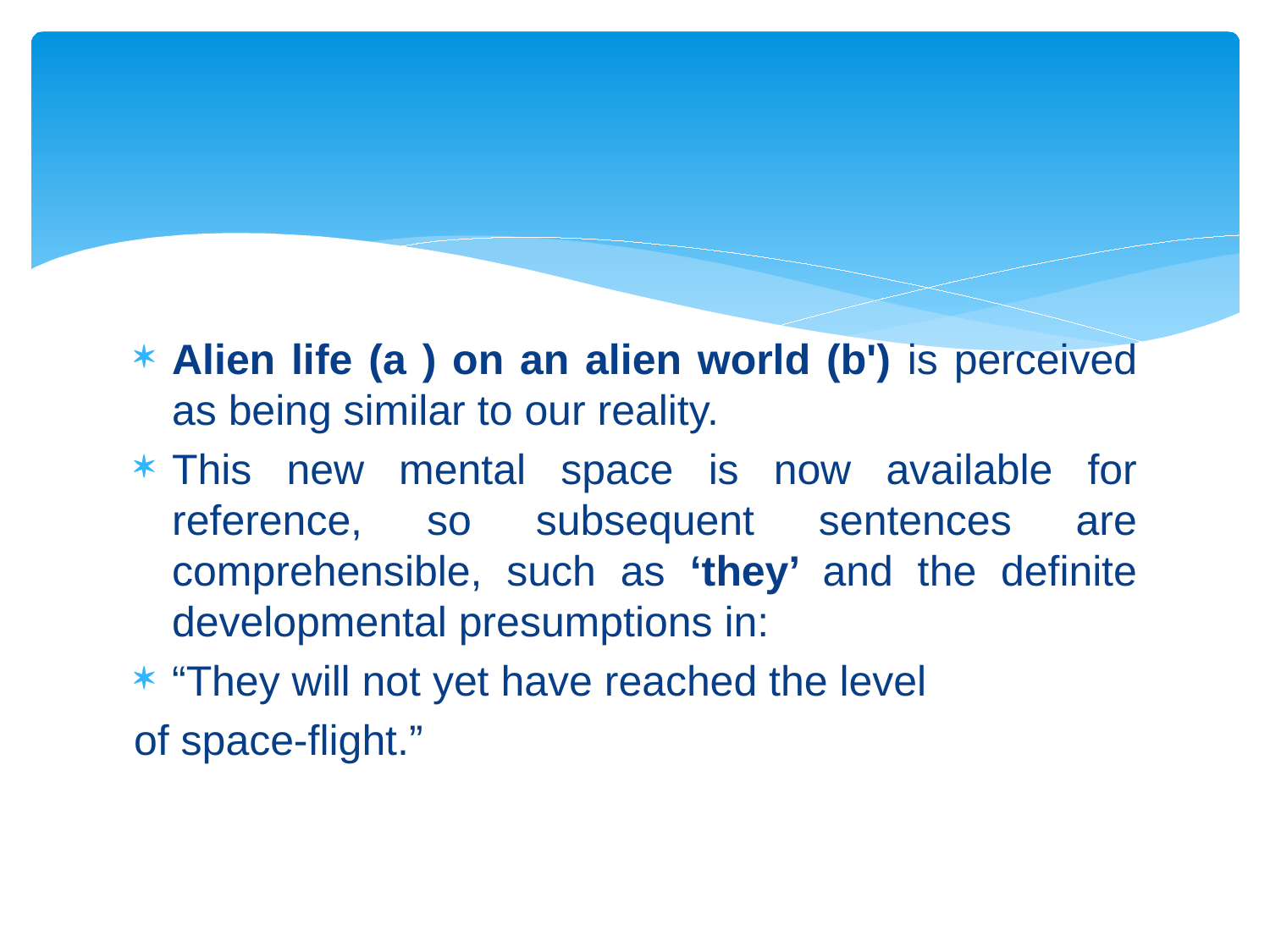

#
Alien life (a ) on an alien world (b') is perceived as being similar to our reality.
This new mental space is now available for reference, so subsequent sentences are comprehensible, such as ‘they’ and the definite developmental presumptions in:
“They will not yet have reached the level
of space-flight.”